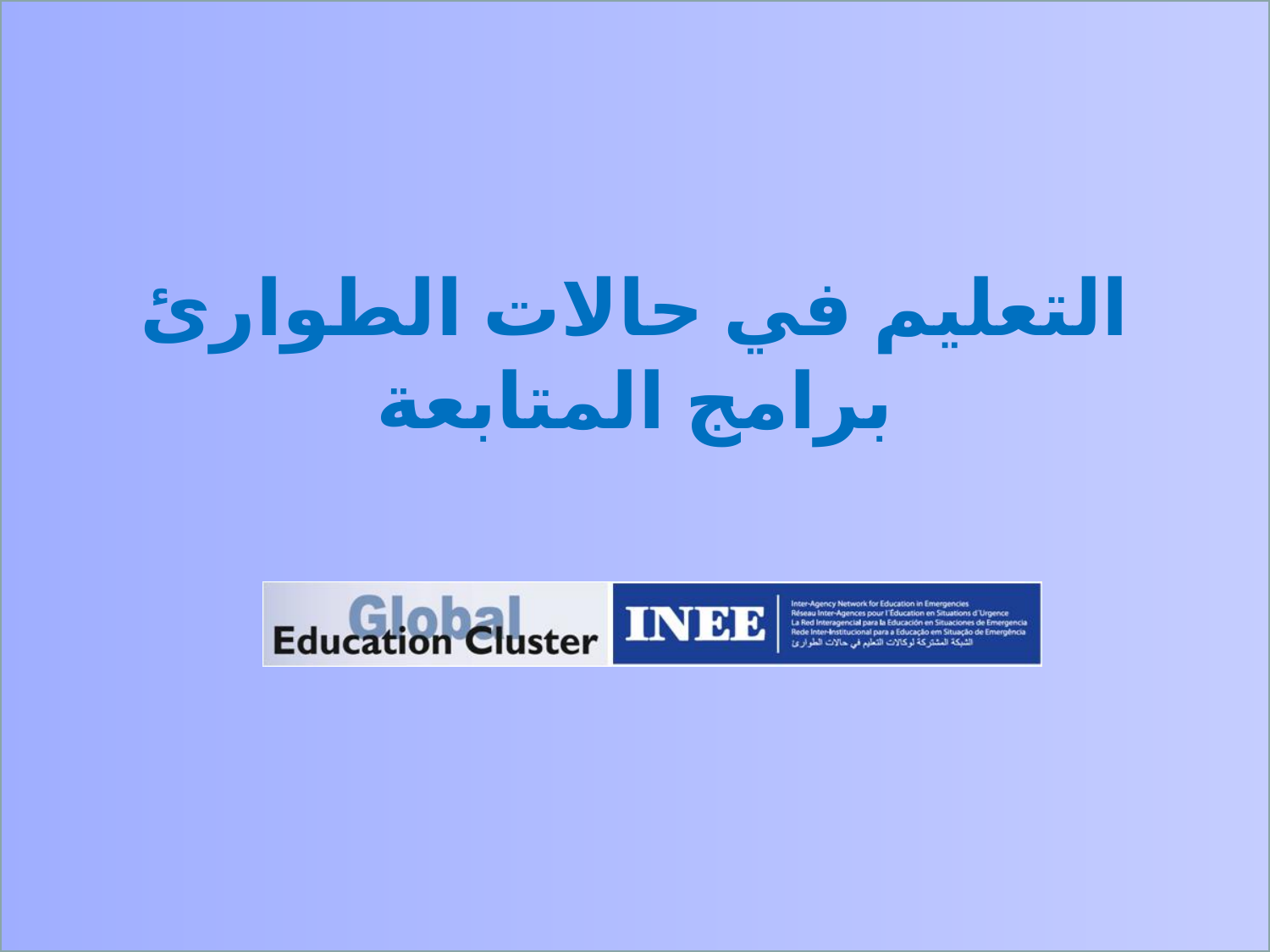

# التعليم في حالات الطوارئ برامج المتابعة